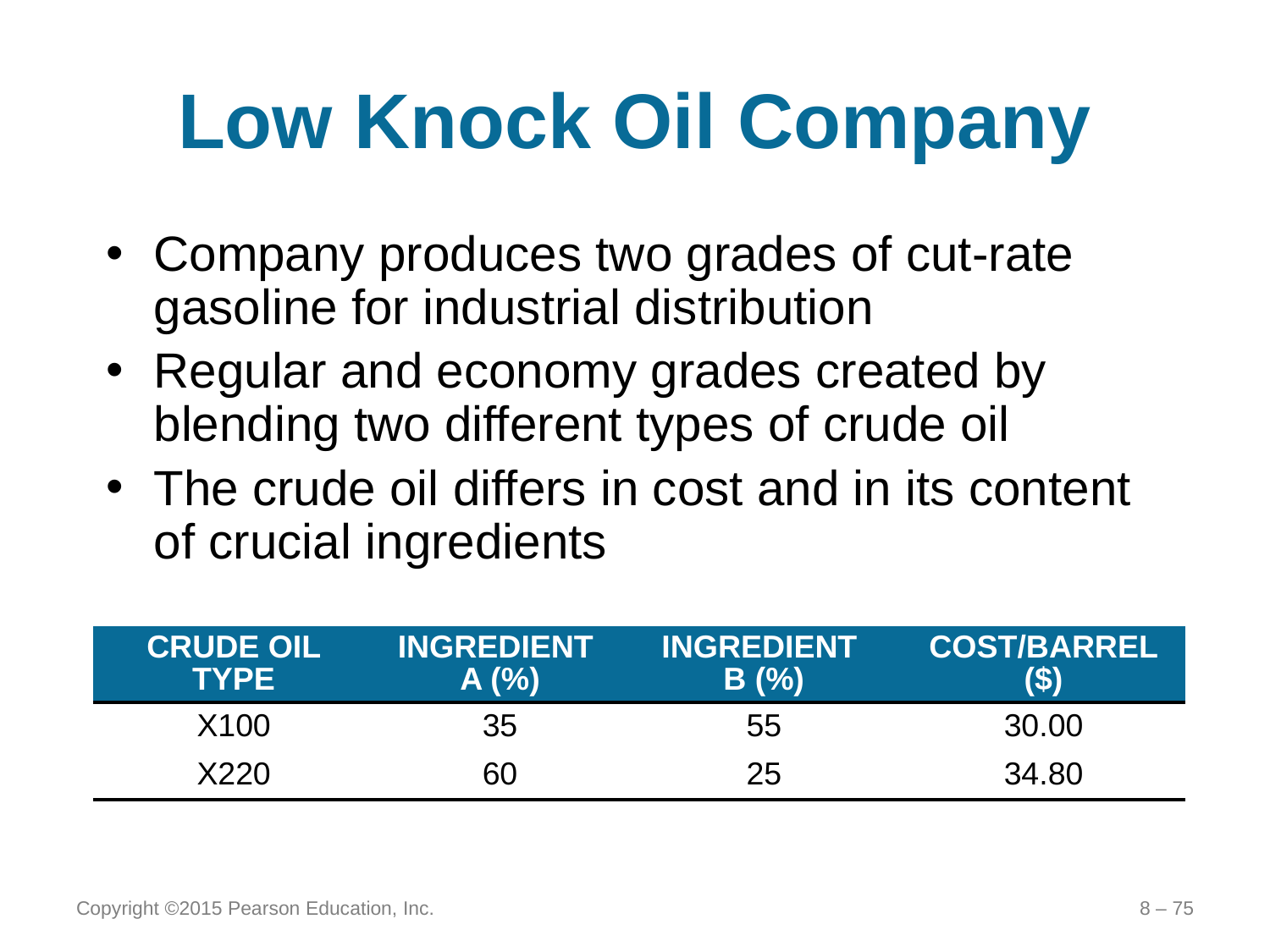

# Low Knock Oil Company
Company produces two grades of cut-rate gasoline for industrial distribution
Regular and economy grades created by blending two different types of crude oil
The crude oil differs in cost and in its content of crucial ingredients
| CRUDE OIL TYPE | INGREDIENT A (%) | INGREDIENT B (%) | COST/BARREL ($) |
| --- | --- | --- | --- |
| X100 | 35 | 55 | 30.00 |
| X220 | 60 | 25 | 34.80 |
Copyright ©2015 Pearson Education, Inc.
8 – 75